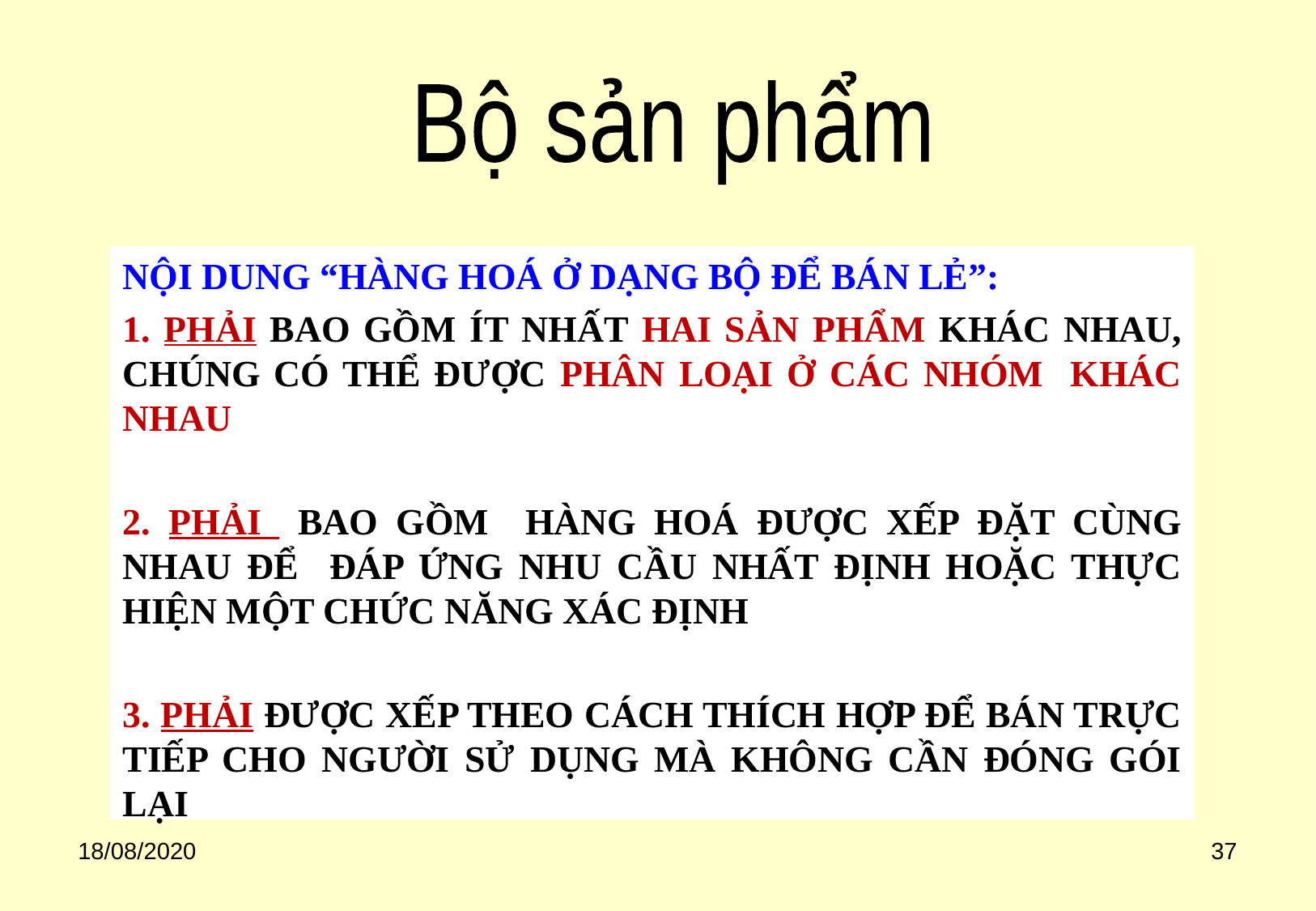

Bộ sản phẩm
NỘI DUNG “HÀNG HOÁ Ở DẠNG BỘ ĐỂ BÁN LẺ”:
1. PHẢI BAO GỒM ÍT NHẤT HAI SẢN PHẨM KHÁC NHAU, CHÚNG CÓ THỂ ĐƯỢC PHÂN LOẠI Ở CÁC NHÓM  KHÁC NHAU

2. PHẢI  BAO GỒM  HÀNG HOÁ ĐƯỢC XẾP ĐẶT CÙNG NHAU ĐỂ  ĐÁP ỨNG NHU CẦU NHẤT ĐỊNH HOẶC THỰC HIỆN MỘT CHỨC NĂNG XÁC ĐỊNH

3. PHẢI ĐƯỢC XẾP THEO CÁCH THÍCH HỢP ĐỂ BÁN TRỰC TIẾP CHO NGƯỜI SỬ DỤNG MÀ KHÔNG CẦN ĐÓNG GÓI LẠI
18/08/2020
37